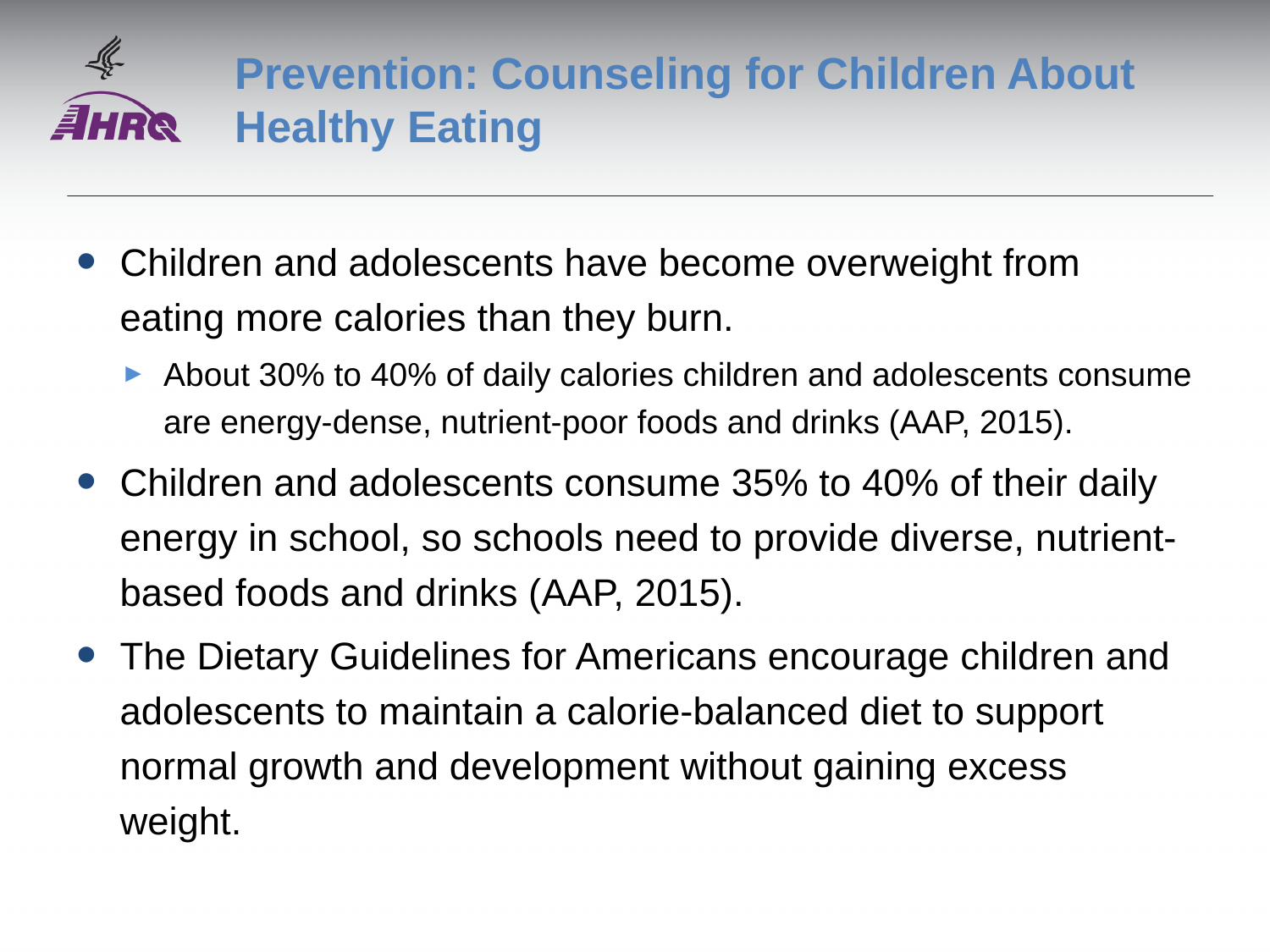

# Prevention: Counseling for Children About Healthy Eating
Children and adolescents have become overweight from eating more calories than they burn.
About 30% to 40% of daily calories children and adolescents consume are energy-dense, nutrient-poor foods and drinks (AAP, 2015).
Children and adolescents consume 35% to 40% of their daily energy in school, so schools need to provide diverse, nutrient-based foods and drinks (AAP, 2015).
The Dietary Guidelines for Americans encourage children and adolescents to maintain a calorie-balanced diet to support normal growth and development without gaining excess weight.